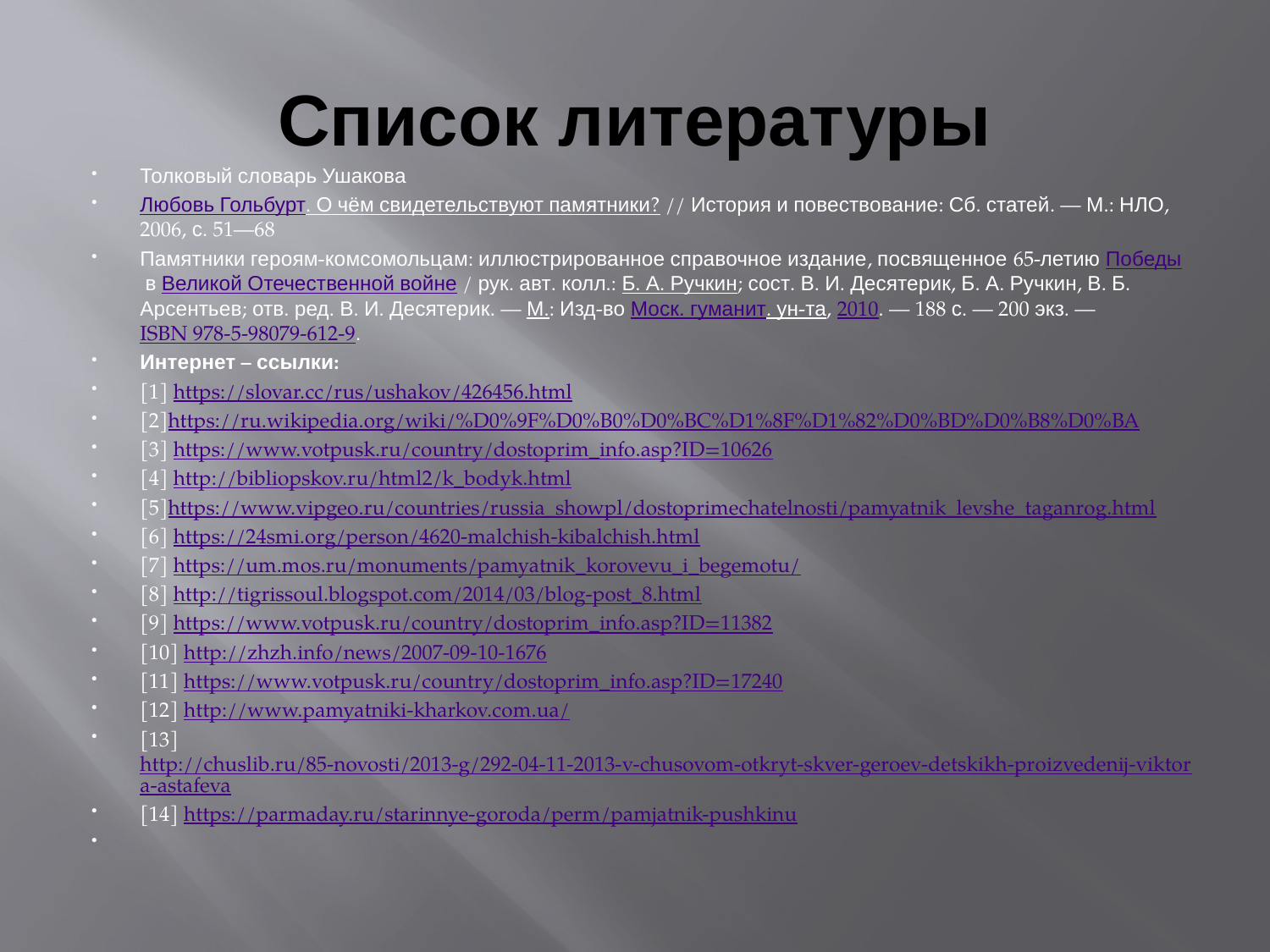

# Список литературы
Толковый словарь Ушакова
Любовь Гольбурт. О чём свидетельствуют памятники? // История и повествование: Сб. статей. — М.: НЛО, 2006, с. 51—68
Памятники героям-комсомольцам: иллюстрированное справочное издание, посвященное 65-летию Победы в Великой Отечественной войне / рук. авт. колл.: Б. А. Ручкин; сост. В. И. Десятерик, Б. А. Ручкин, В. Б. Арсентьев; отв. ред. В. И. Десятерик. — М.: Изд-во Моск. гуманит. ун-та, 2010. — 188 с. — 200 экз. — ISBN 978-5-98079-612-9.
Интернет – ссылки:
[1] https://slovar.cc/rus/ushakov/426456.html
[2]https://ru.wikipedia.org/wiki/%D0%9F%D0%B0%D0%BC%D1%8F%D1%82%D0%BD%D0%B8%D0%BA
[3] https://www.votpusk.ru/country/dostoprim_info.asp?ID=10626
[4] http://bibliopskov.ru/html2/k_bodyk.html
[5]https://www.vipgeo.ru/countries/russia_showpl/dostoprimechatelnosti/pamyatnik_levshe_taganrog.html
[6] https://24smi.org/person/4620-malchish-kibalchish.html
[7] https://um.mos.ru/monuments/pamyatnik_korovevu_i_begemotu/
[8] http://tigrissoul.blogspot.com/2014/03/blog-post_8.html
[9] https://www.votpusk.ru/country/dostoprim_info.asp?ID=11382
[10] http://zhzh.info/news/2007-09-10-1676
[11] https://www.votpusk.ru/country/dostoprim_info.asp?ID=17240
[12] http://www.pamyatniki-kharkov.com.ua/
[13]http://chuslib.ru/85-novosti/2013-g/292-04-11-2013-v-chusovom-otkryt-skver-geroev-detskikh-proizvedenij-viktora-astafeva
[14] https://parmaday.ru/starinnye-goroda/perm/pamjatnik-pushkinu